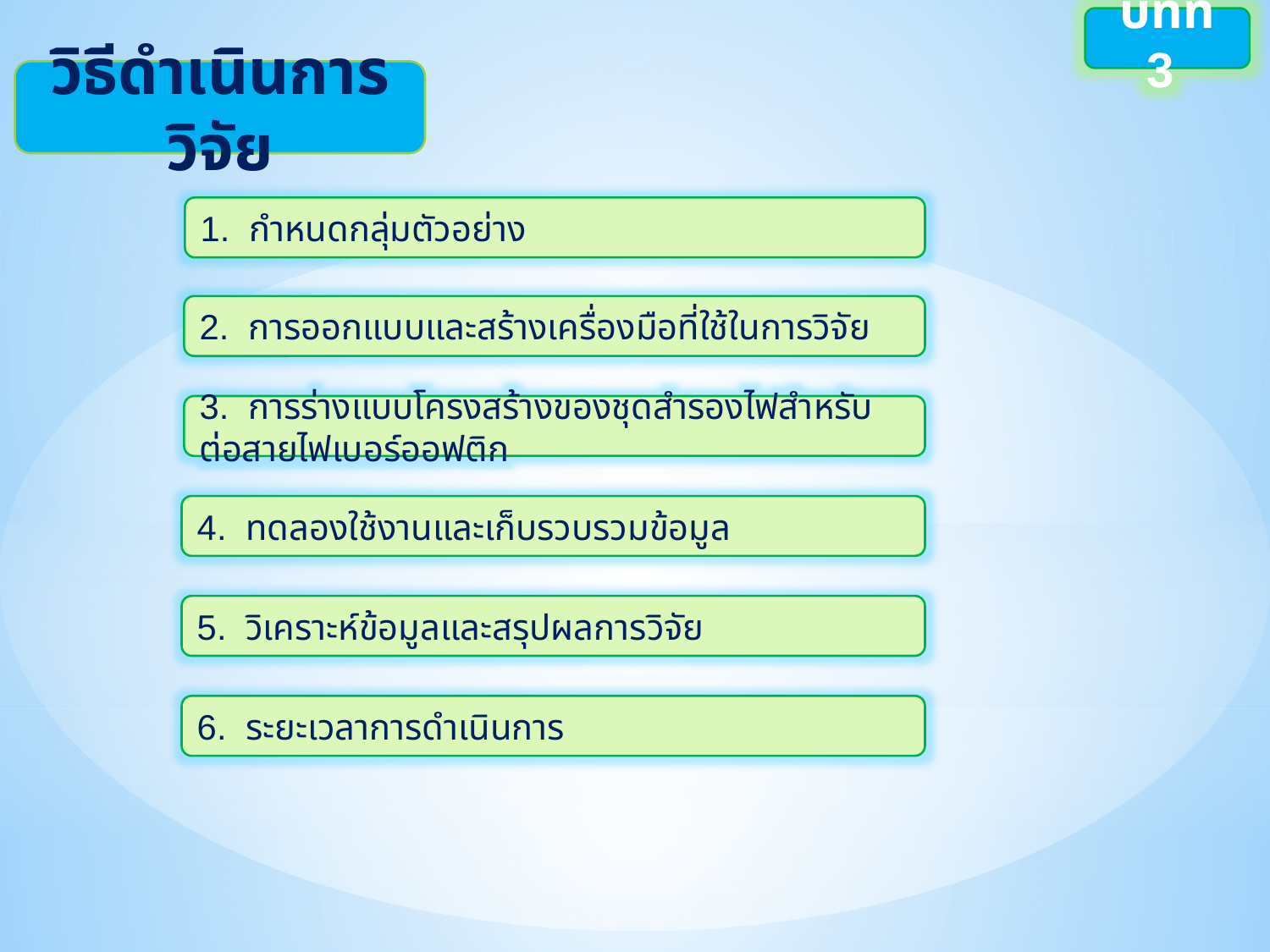

บทที่ 3
วิธีดำเนินการวิจัย
1.  กำหนดกลุ่มตัวอย่าง
2.  การออกแบบและสร้างเครื่องมือที่ใช้ในการวิจัย
3.  การร่างแบบโครงสร้างของชุดสำรองไฟสำหรับต่อสายไฟเบอร์ออฟติก
4.  ทดลองใช้งานและเก็บรวบรวมข้อมูล
5.  วิเคราะห์ข้อมูลและสรุปผลการวิจัย
6.  ระยะเวลาการดำเนินการ